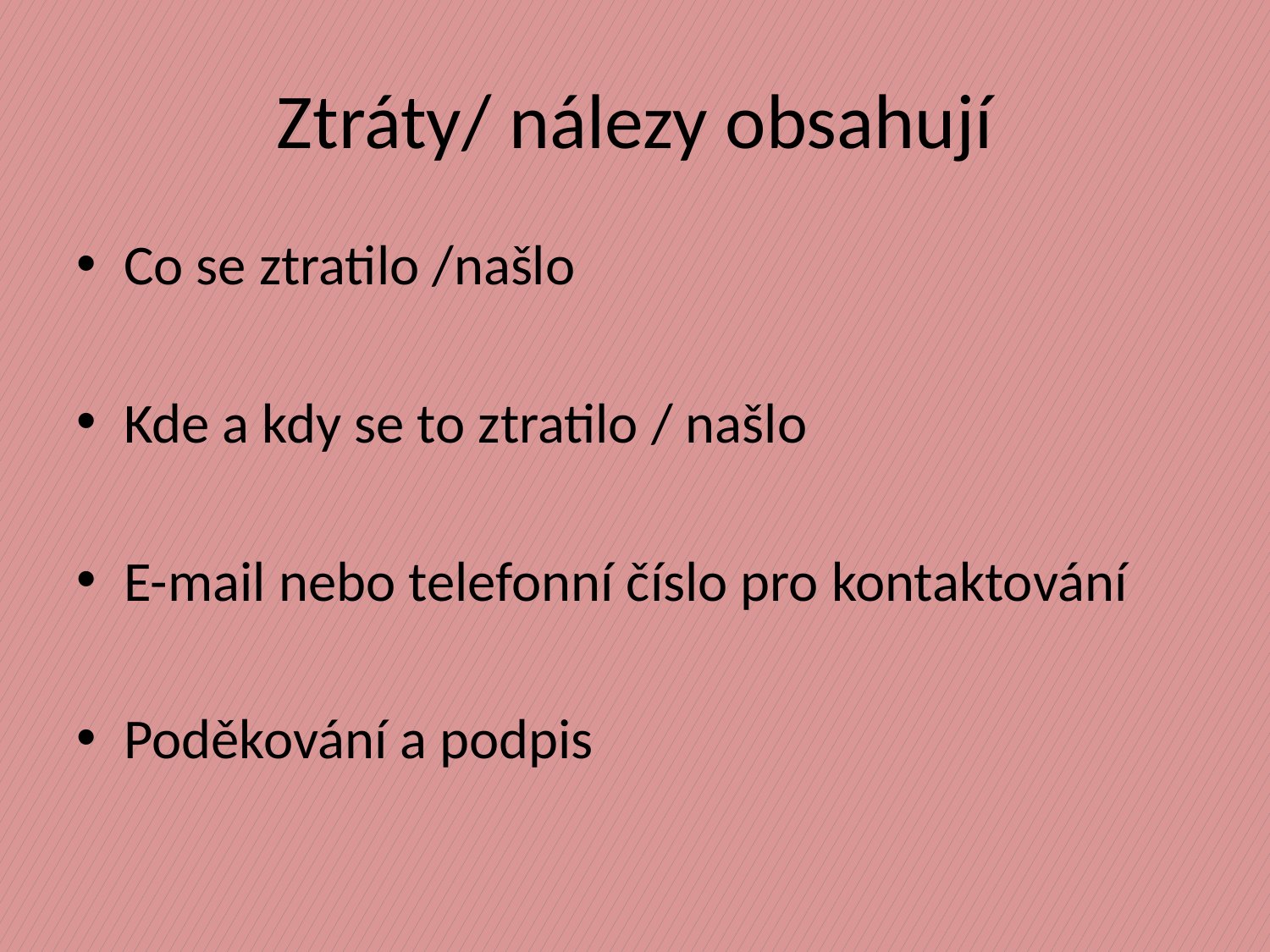

# Ztráty/ nálezy obsahují
Co se ztratilo /našlo

Kde a kdy se to ztratilo / našlo

E-mail nebo telefonní číslo pro kontaktování

Poděkování a podpis